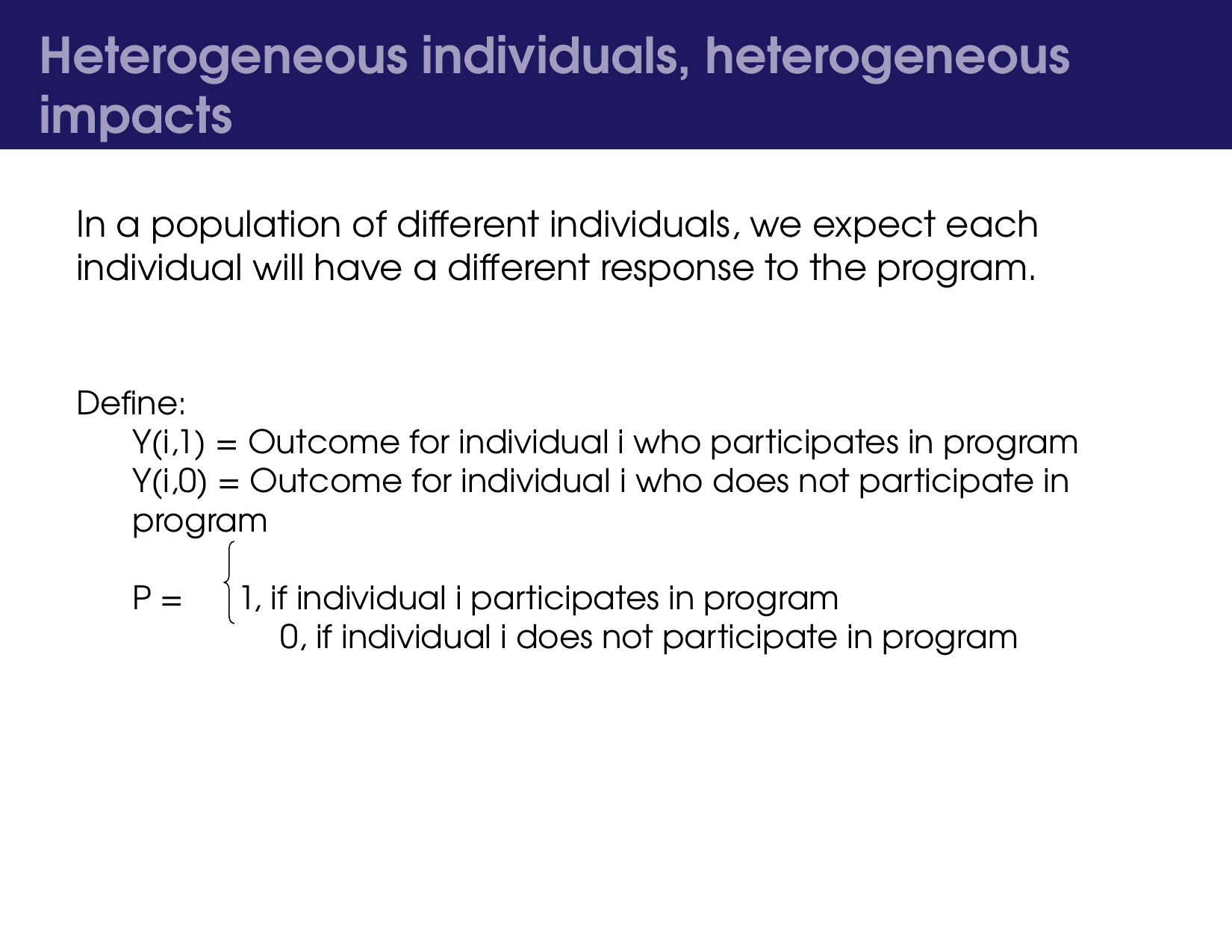

# Heterogeneous individuals, heterogeneous impacts
In a population of different individuals, we expect each individual will have a different response to the program.

Define:
Y(i,1) = Outcome for individual i who participates in program
Y(i,0) = Outcome for individual i who does not participate in program

P =      1, if individual i participates in program
	    0, if individual i does not participate in program